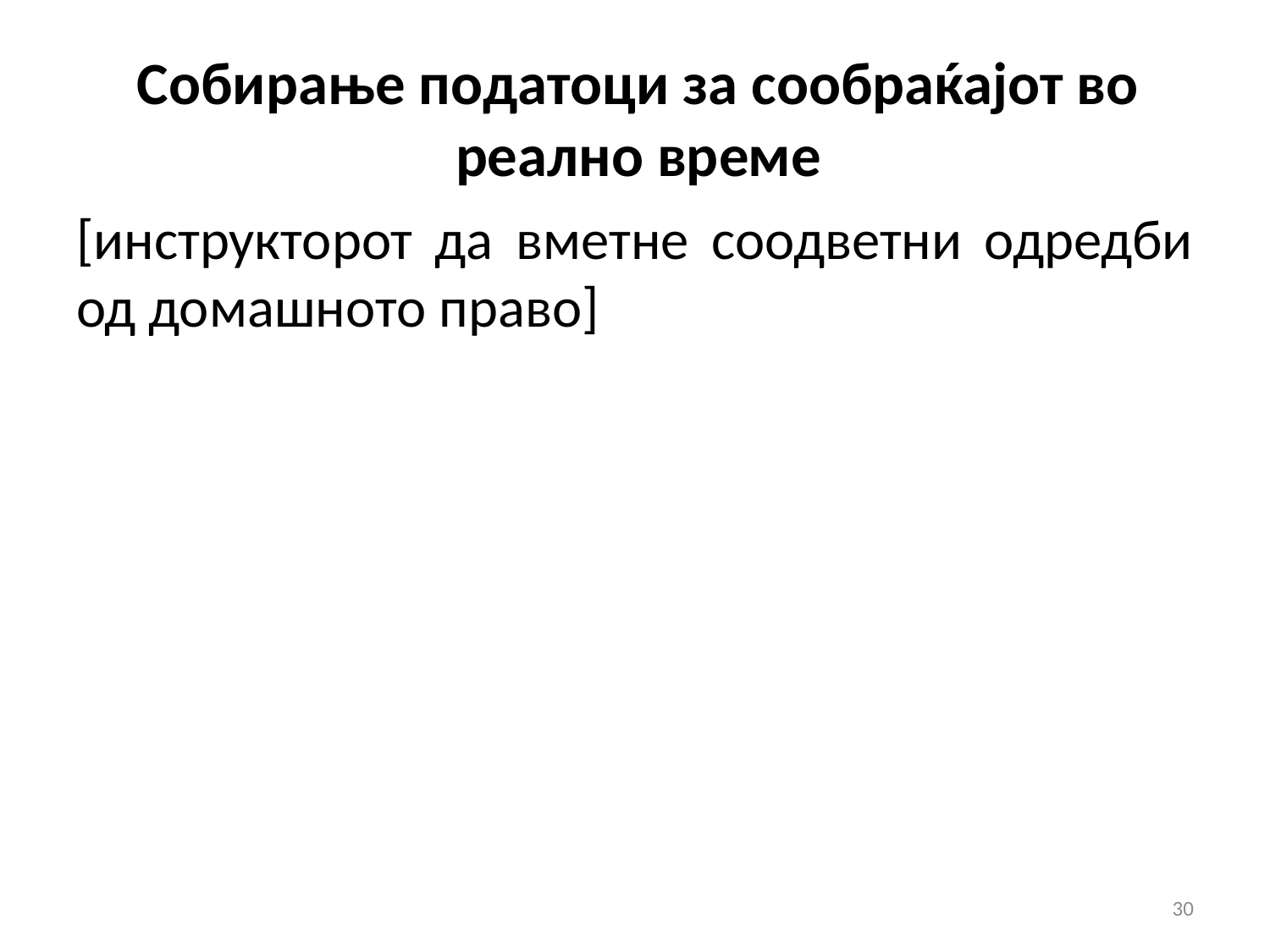

# Собирање податоци за сообраќајот во реално време
[инструкторот да вметне соодветни одредби од домашното право]
30